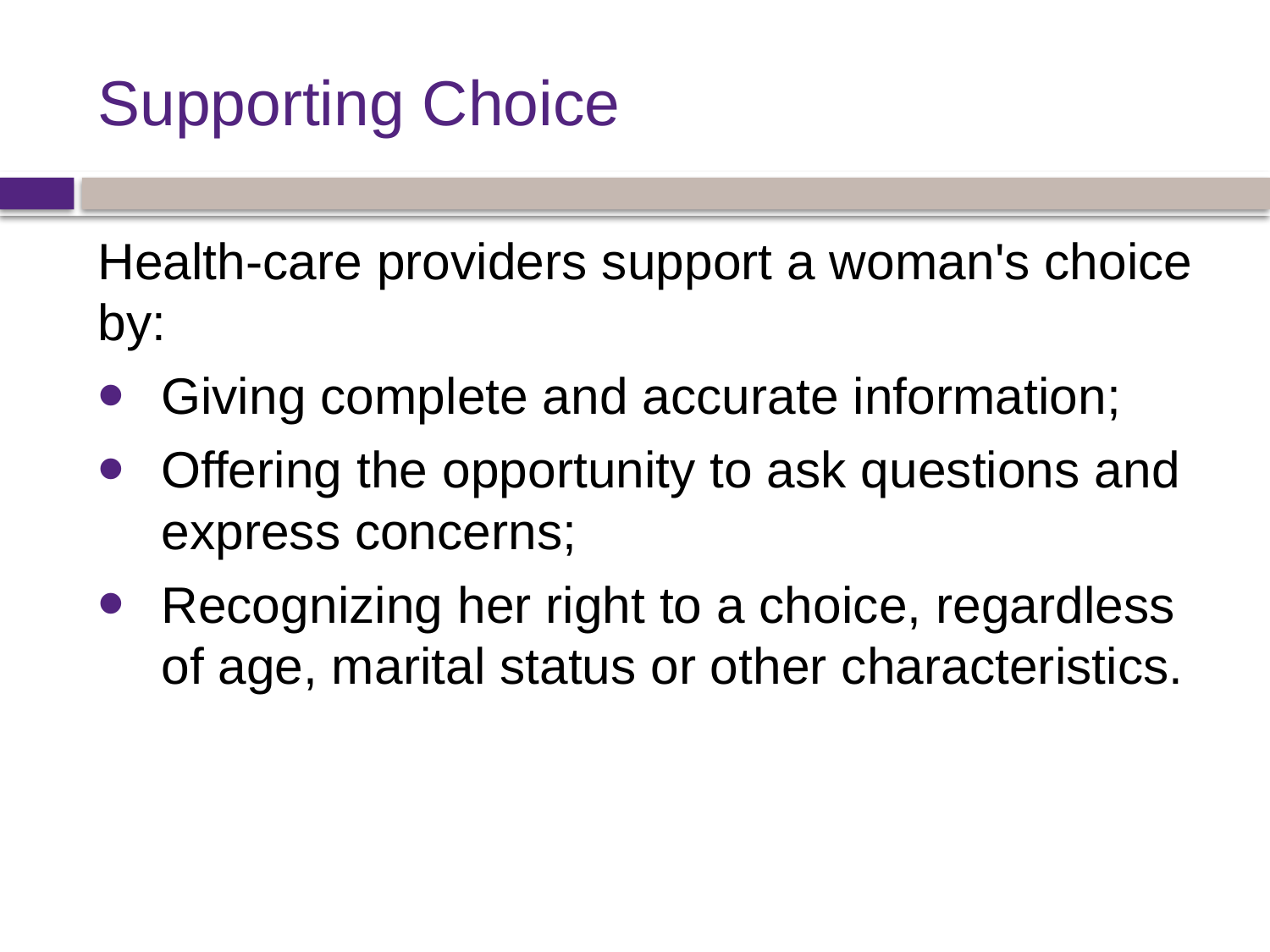

# Supporting Choice
Health-care providers support a woman's choice by:
Giving complete and accurate information;
Offering the opportunity to ask questions and express concerns;
Recognizing her right to a choice, regardless of age, marital status or other characteristics.